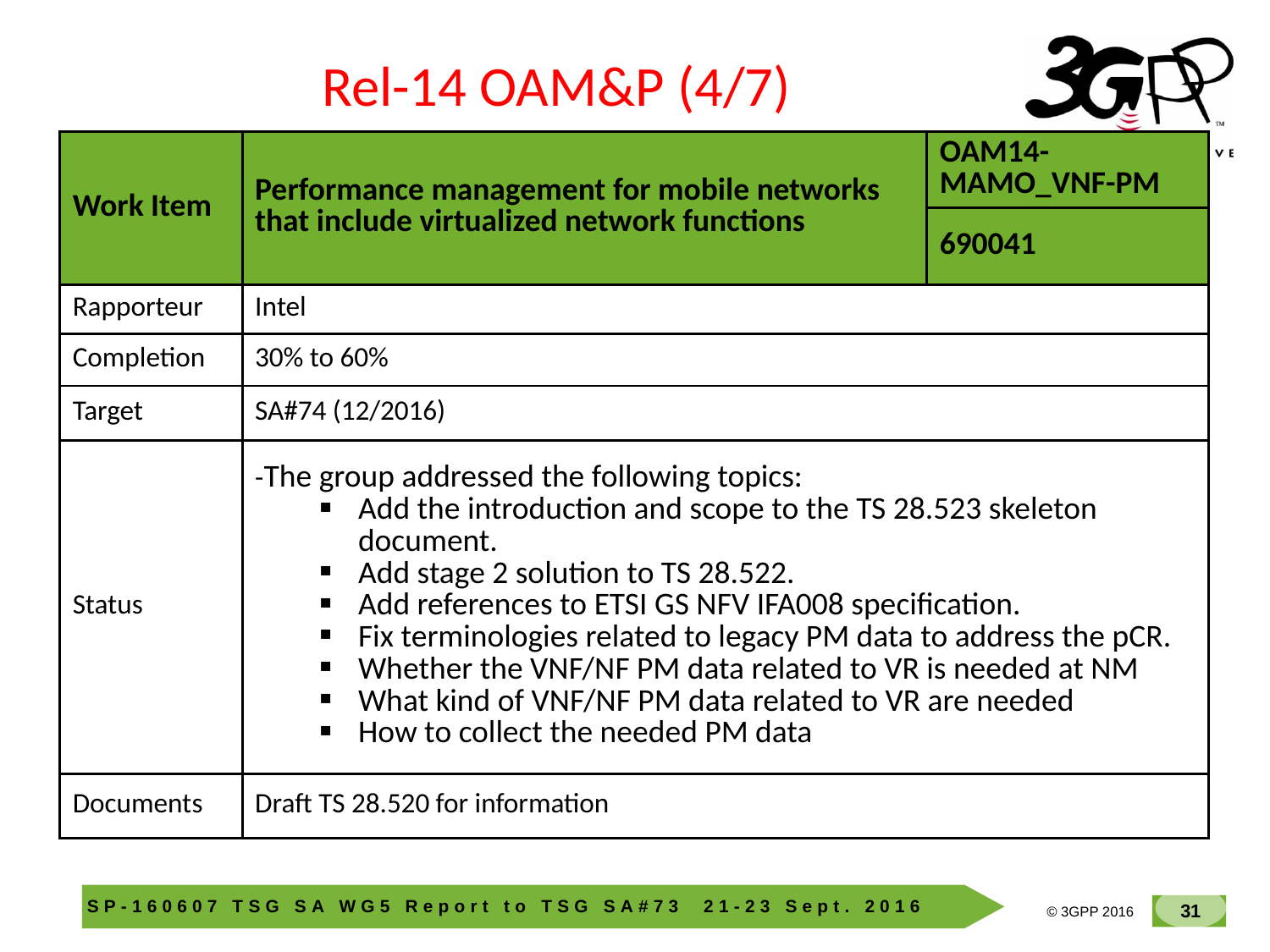

Rel-14 OAM&P (4/7)
| Work Item | Performance management for mobile networks that include virtualized network functions | OAM14-MAMO\_VNF-PM |
| --- | --- | --- |
|  |  | 690041 |
| Rapporteur | Intel |  |
| Completion | 30% to 60% |  |
| Target | SA#74 (12/2016) |  |
| Status | -The group addressed the following topics: Add the introduction and scope to the TS 28.523 skeleton document. Add stage 2 solution to TS 28.522. Add references to ETSI GS NFV IFA008 specification. Fix terminologies related to legacy PM data to address the pCR. Whether the VNF/NF PM data related to VR is needed at NM What kind of VNF/NF PM data related to VR are needed How to collect the needed PM data |  |
| Documents | Draft TS 28.520 for information |  |